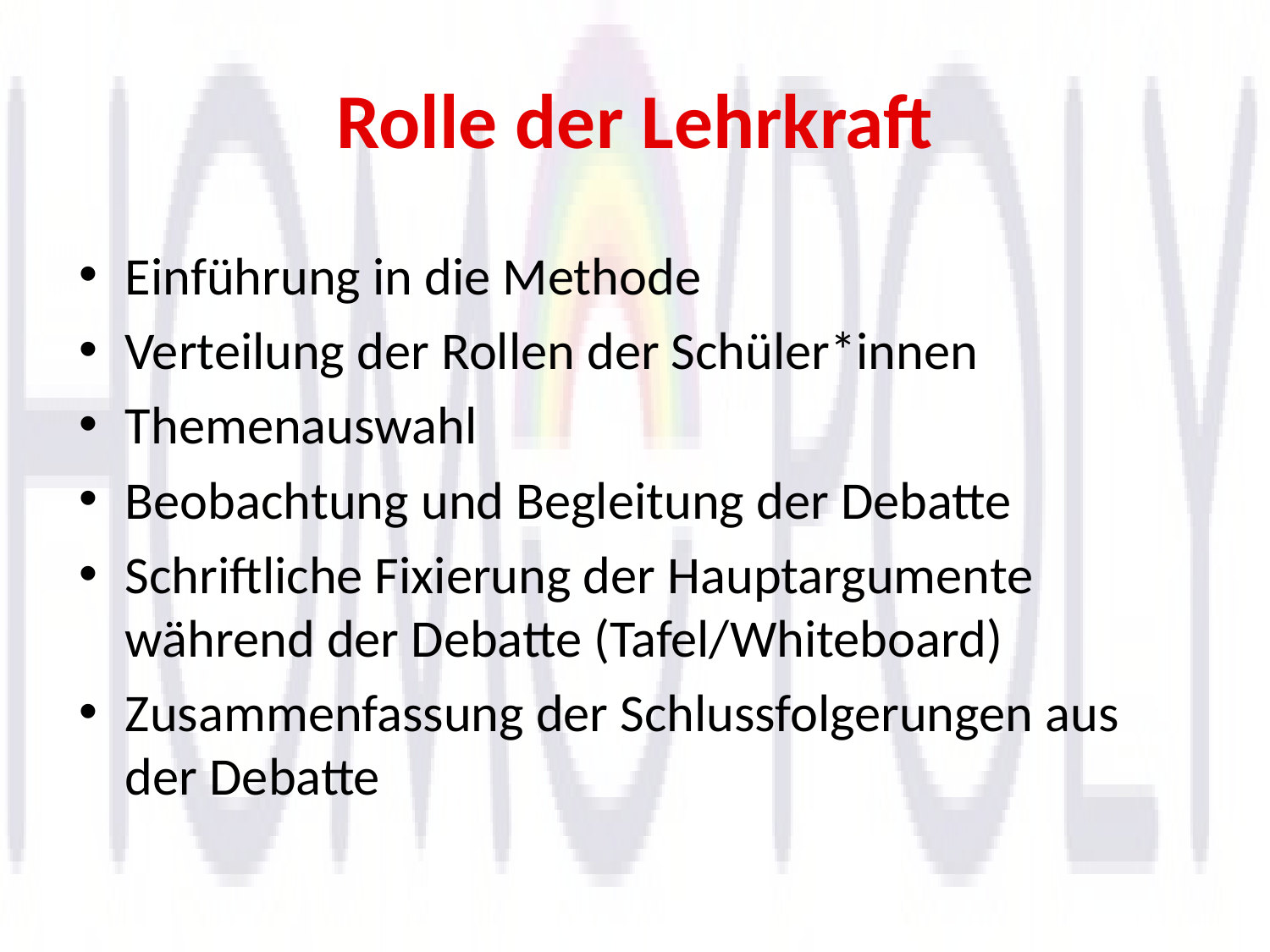

# Rolle der Lehrkraft
Einführung in die Methode
Verteilung der Rollen der Schüler*innen
Themenauswahl
Beobachtung und Begleitung der Debatte
Schriftliche Fixierung der Hauptargumente während der Debatte (Tafel/Whiteboard)
Zusammenfassung der Schlussfolgerungen aus der Debatte